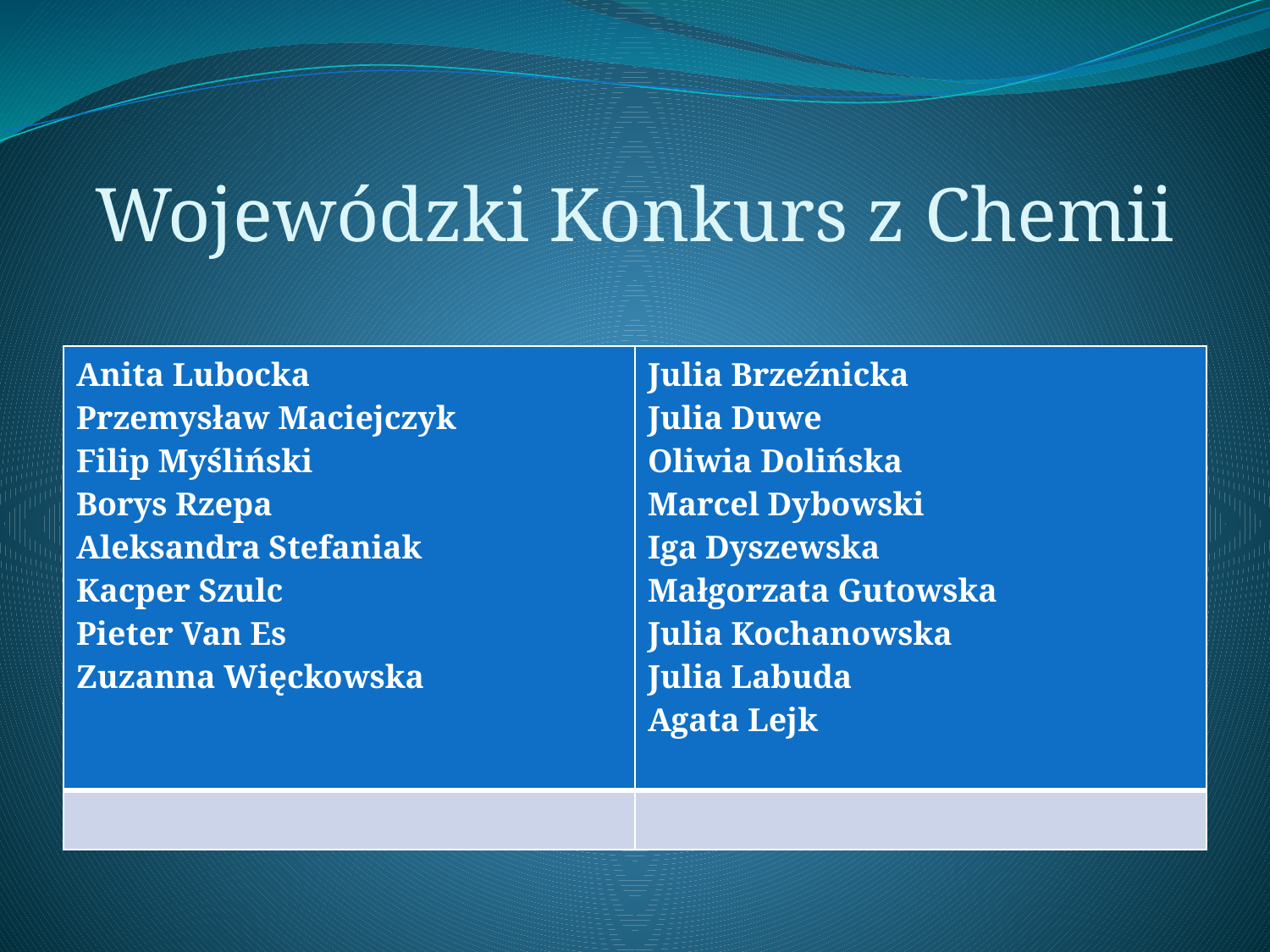

# Wojewódzki Konkurs z Chemii
| Anita Lubocka Przemysław Maciejczyk Filip Myśliński Borys Rzepa Aleksandra Stefaniak Kacper Szulc Pieter Van Es Zuzanna Więckowska | Julia Brzeźnicka Julia Duwe Oliwia Dolińska Marcel Dybowski Iga Dyszewska Małgorzata Gutowska Julia Kochanowska Julia Labuda Agata Lejk |
| --- | --- |
|  |  |